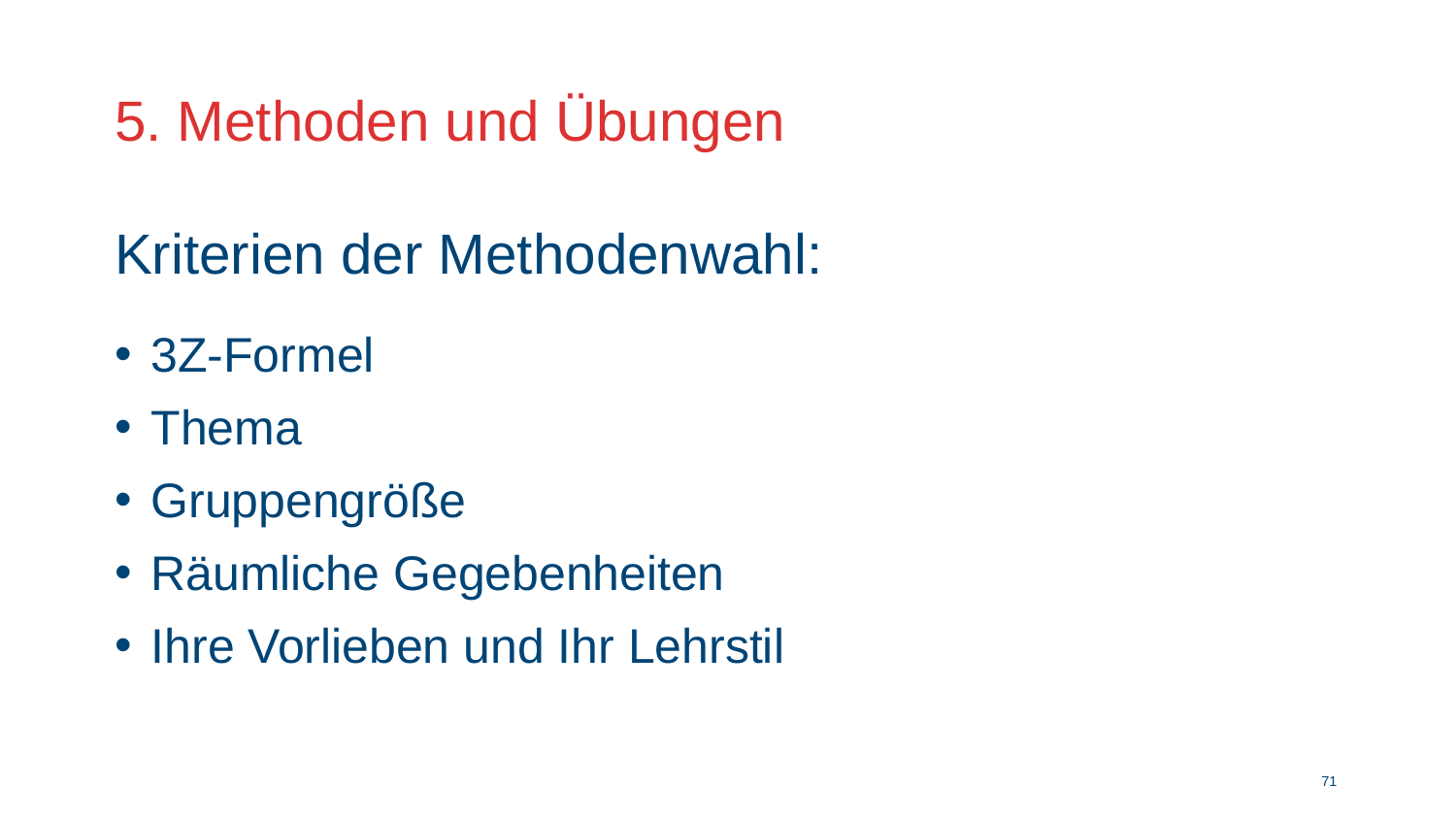

# 5. Methoden und Übungen
Kriterien der Methodenwahl:
3Z-Formel
Thema
Gruppengröße
Räumliche Gegebenheiten
Ihre Vorlieben und Ihr Lehrstil
71